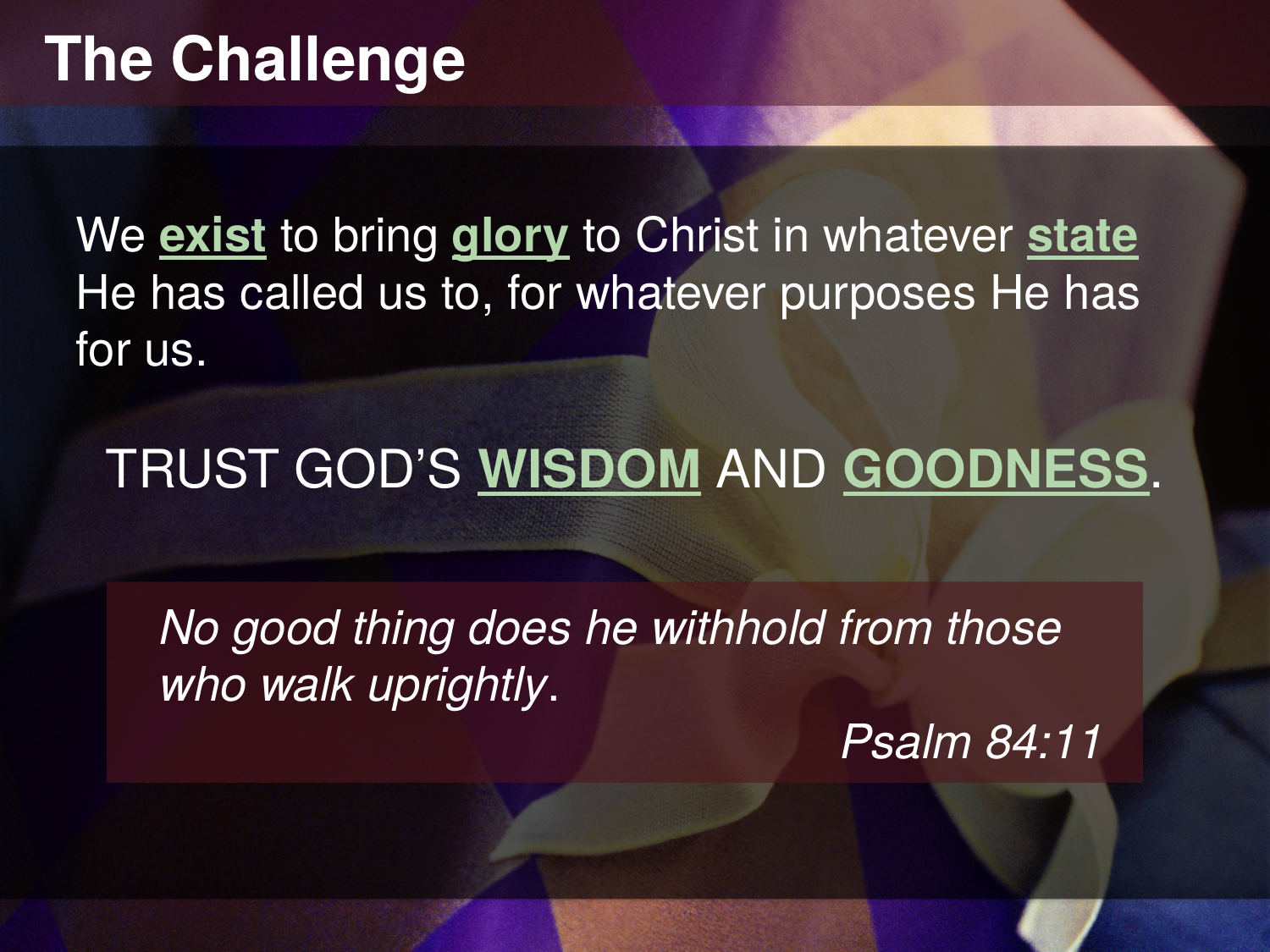

The Challenge

We exist to bring glory to Christ in whatever state He has called us to, for whatever purposes He has for us.

TRUST GOD’S WISDOM AND GOODNESS.
No good thing does he withhold from those who walk uprightly.
Psalm 84:11